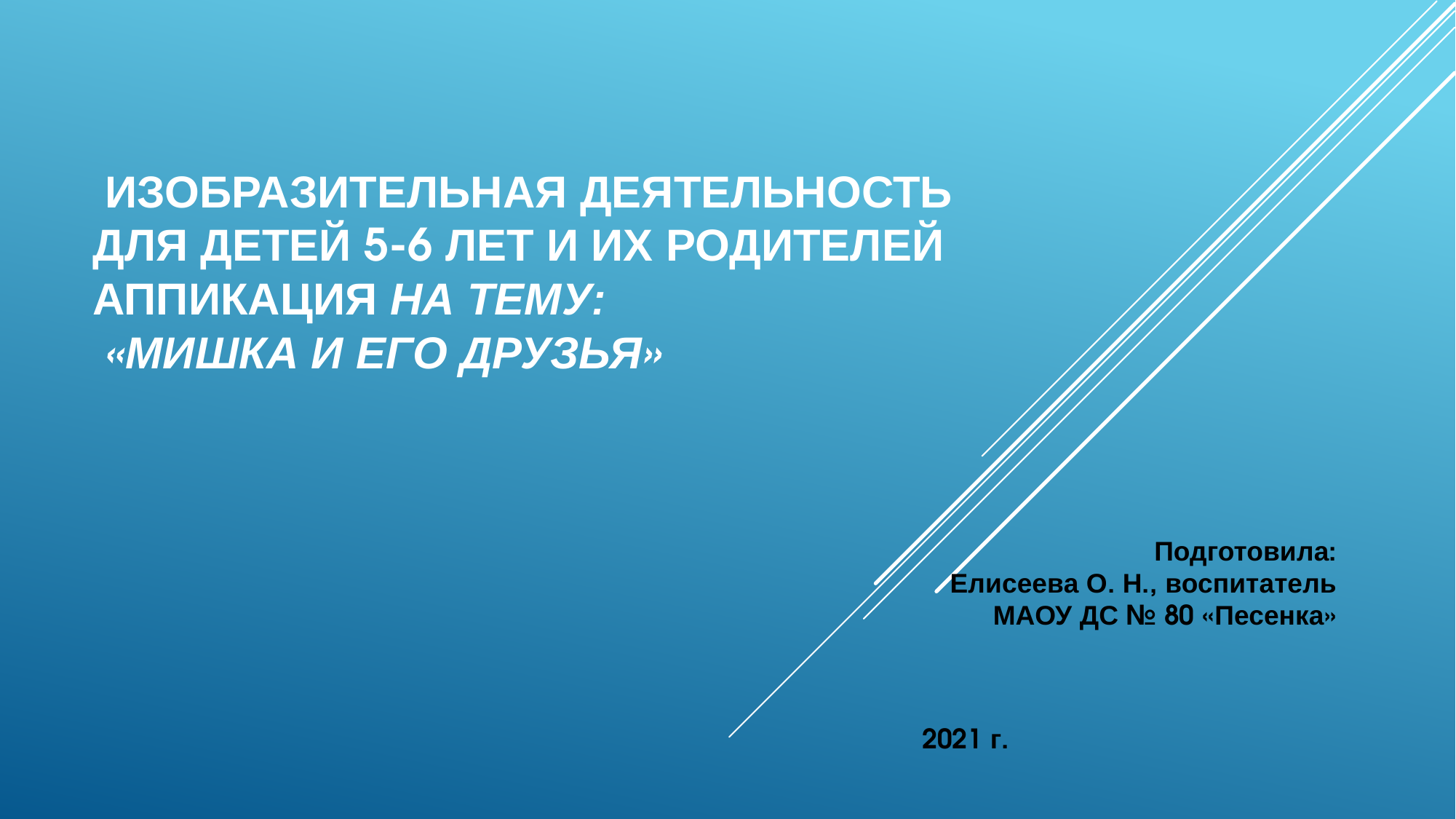

# Изобразительная деятельность для детей 5-6 лет и их родителей АППИКАЦИЯ на тему: «Мишка и его друзья»
Подготовила:
Елисеева О. Н., воспитатель
МАОУ ДС № 80 «Песенка»

2021 г.